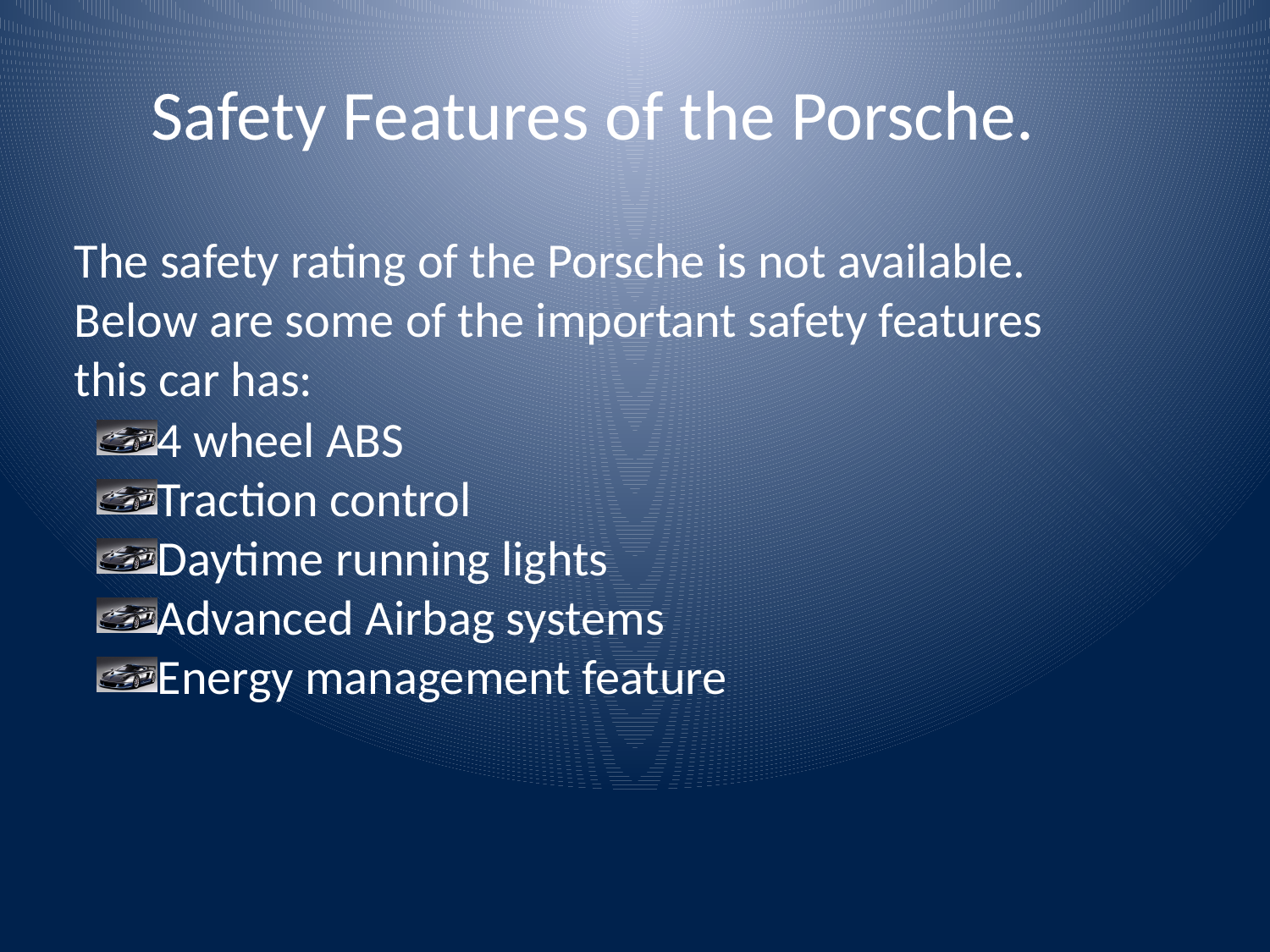

Safety Features of the Porsche.
The safety rating of the Porsche is not available. Below are some of the important safety features this car has:
4 wheel ABS
Traction control
Daytime running lights
Advanced Airbag systems
Energy management feature